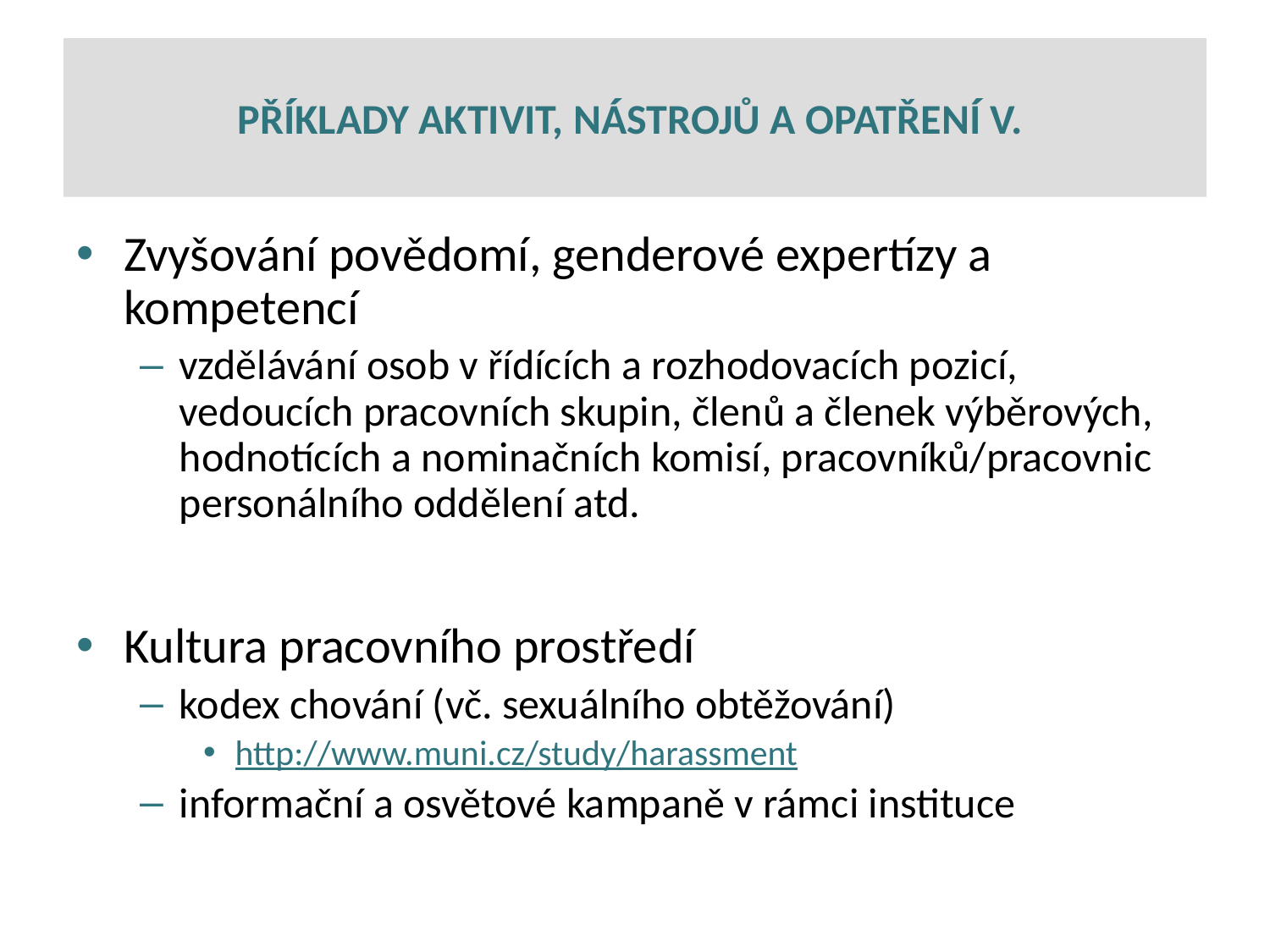

# PŘÍKLADY AKTIVIT, NÁSTROJŮ A OPATŘENÍ V.
Zvyšování povědomí, genderové expertízy a kompetencí
vzdělávání osob v řídících a rozhodovacích pozicí, vedoucích pracovních skupin, členů a členek výběrových, hodnotících a nominačních komisí, pracovníků/pracovnic personálního oddělení atd.

Kultura pracovního prostředí
kodex chování (vč. sexuálního obtěžování)
http://www.muni.cz/study/harassment
informační a osvětové kampaně v rámci instituce